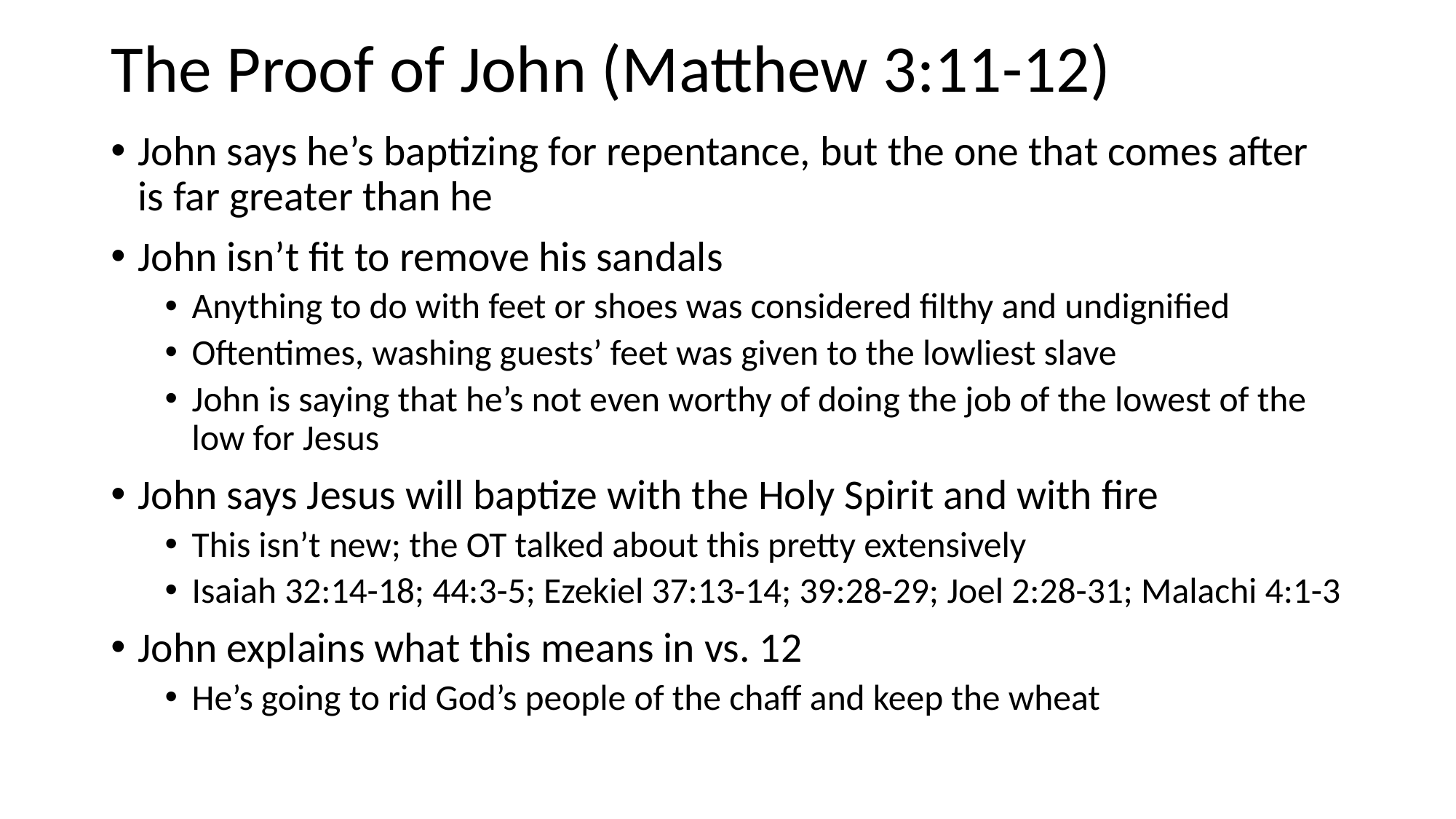

# The Proof of John (Matthew 3:11-12)
John says he’s baptizing for repentance, but the one that comes after is far greater than he
John isn’t fit to remove his sandals
Anything to do with feet or shoes was considered filthy and undignified
Oftentimes, washing guests’ feet was given to the lowliest slave
John is saying that he’s not even worthy of doing the job of the lowest of the low for Jesus
John says Jesus will baptize with the Holy Spirit and with fire
This isn’t new; the OT talked about this pretty extensively
Isaiah 32:14-18; 44:3-5; Ezekiel 37:13-14; 39:28-29; Joel 2:28-31; Malachi 4:1-3
John explains what this means in vs. 12
He’s going to rid God’s people of the chaff and keep the wheat